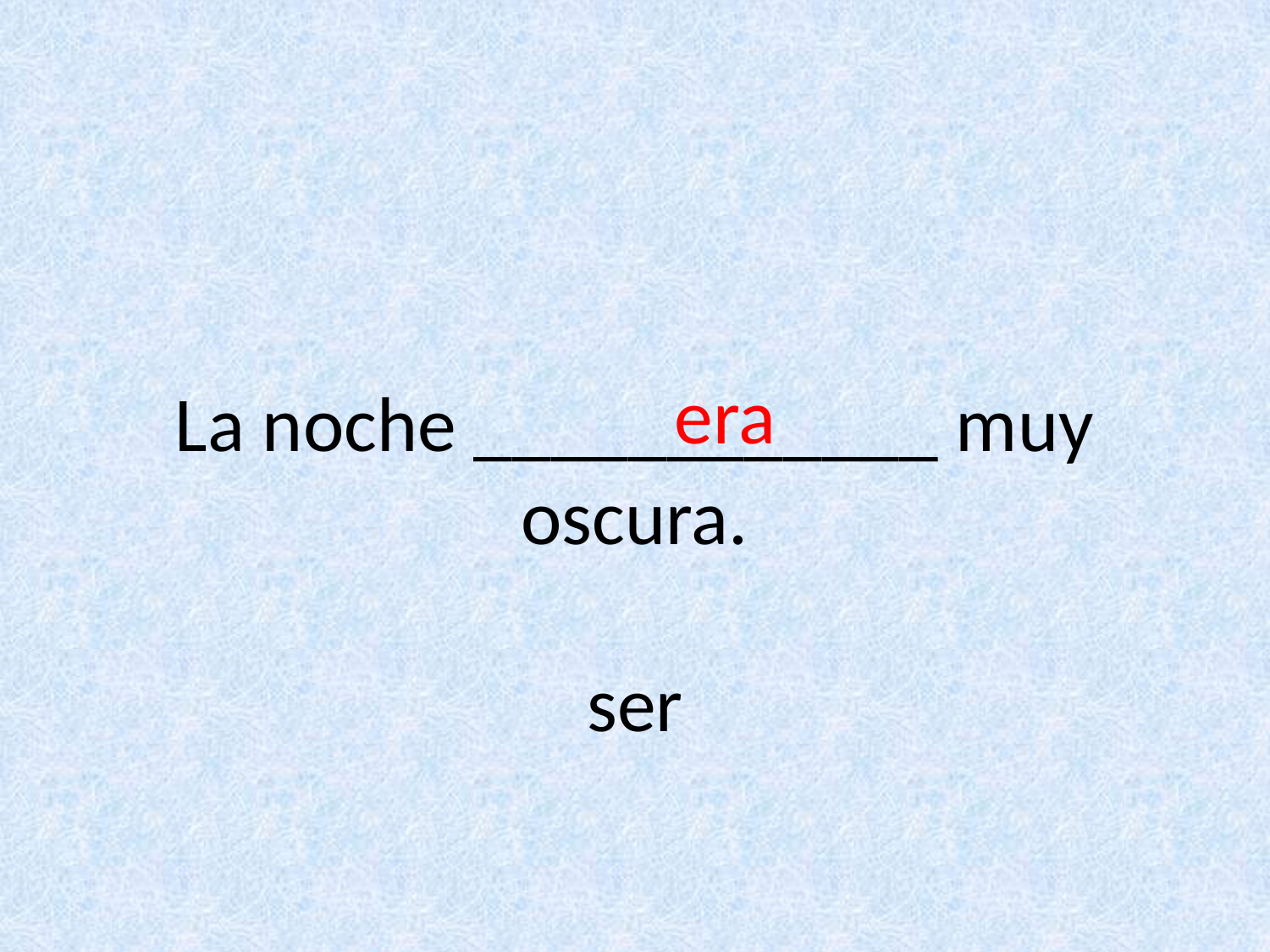

La noche ____________ muy oscura.
ser
era